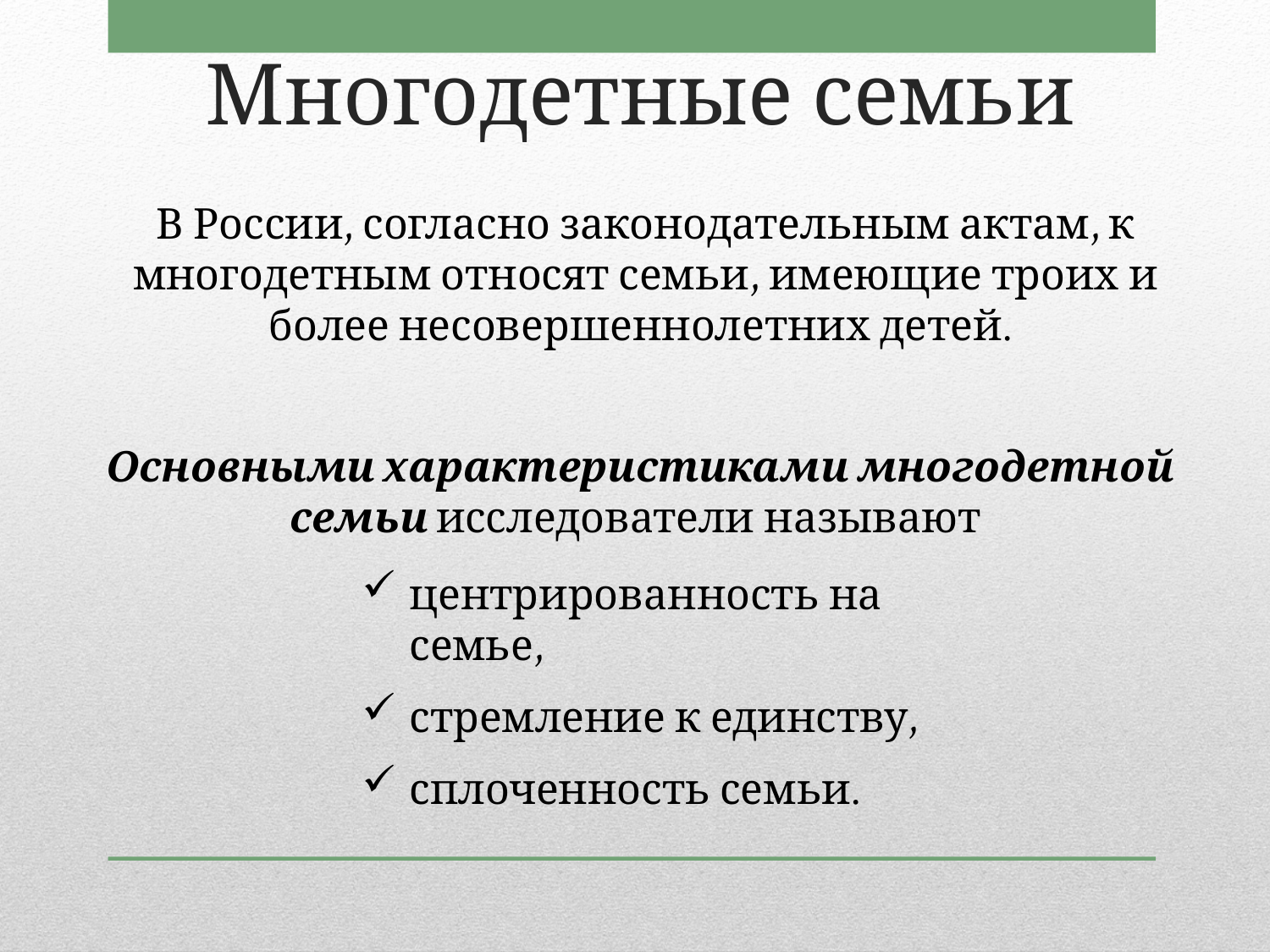

# Многодетные семьи
В России, согласно законодательным актам, к многодетным относят семьи, имеющие троих и более несовершеннолетних детей.
Основными характеристиками многодетной семьи исследователи называют
центрированность на семье,
стремление к единству,
сплоченность семьи.